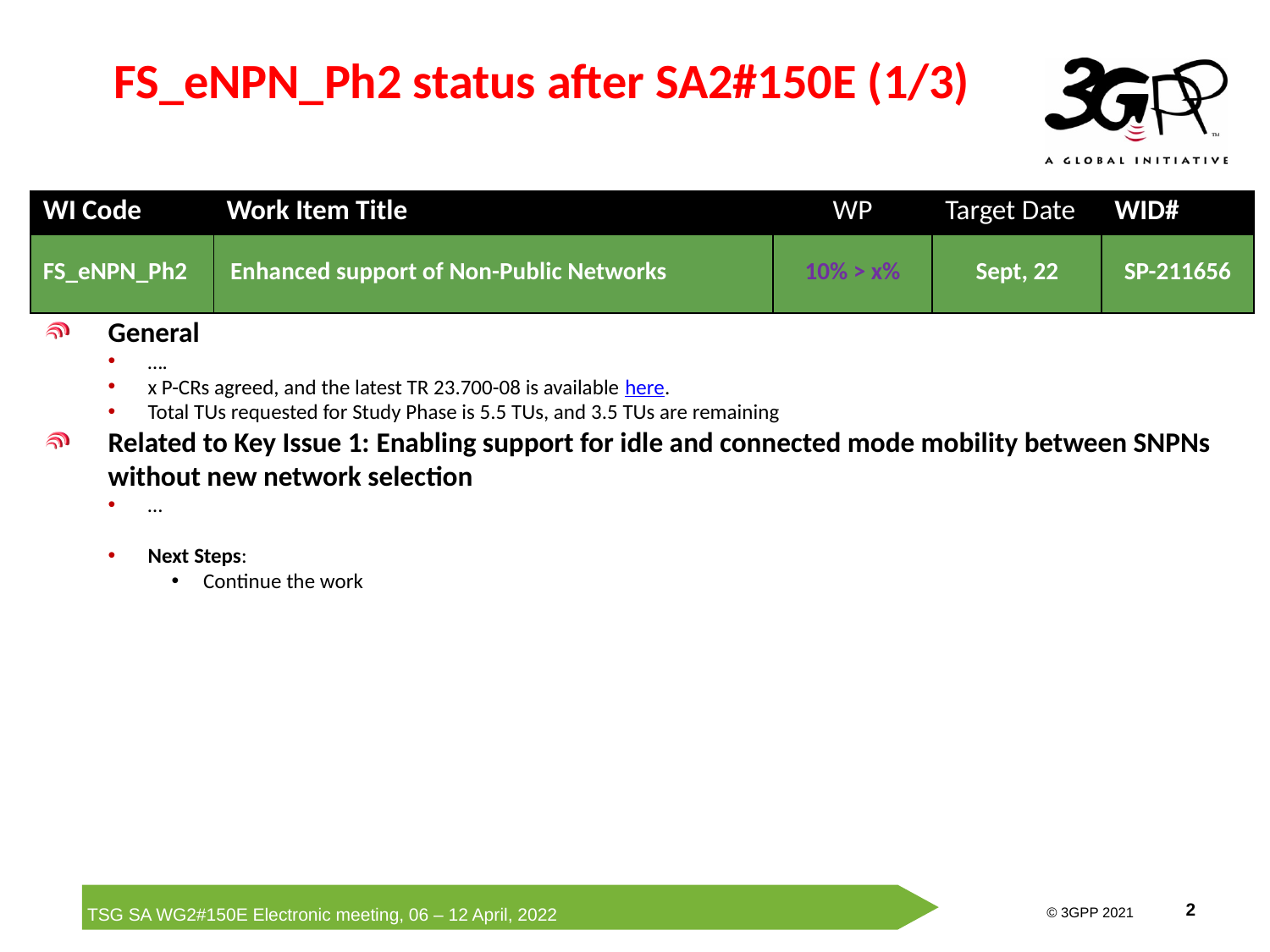

# FS_eNPN_Ph2 status after SA2#150E (1/3)
| WI Code | Work Item Title | WP | Target Date | WID# |
| --- | --- | --- | --- | --- |
| FS\_eNPN\_Ph2 | Enhanced support of Non-Public Networks | 10% > x% | Sept, 22 | SP-211656 |
General
….
x P-CRs agreed, and the latest TR 23.700-08 is available here.
Total TUs requested for Study Phase is 5.5 TUs, and 3.5 TUs are remaining
Related to Key Issue 1: Enabling support for idle and connected mode mobility between SNPNs without new network selection
…

Next Steps:
Continue the work